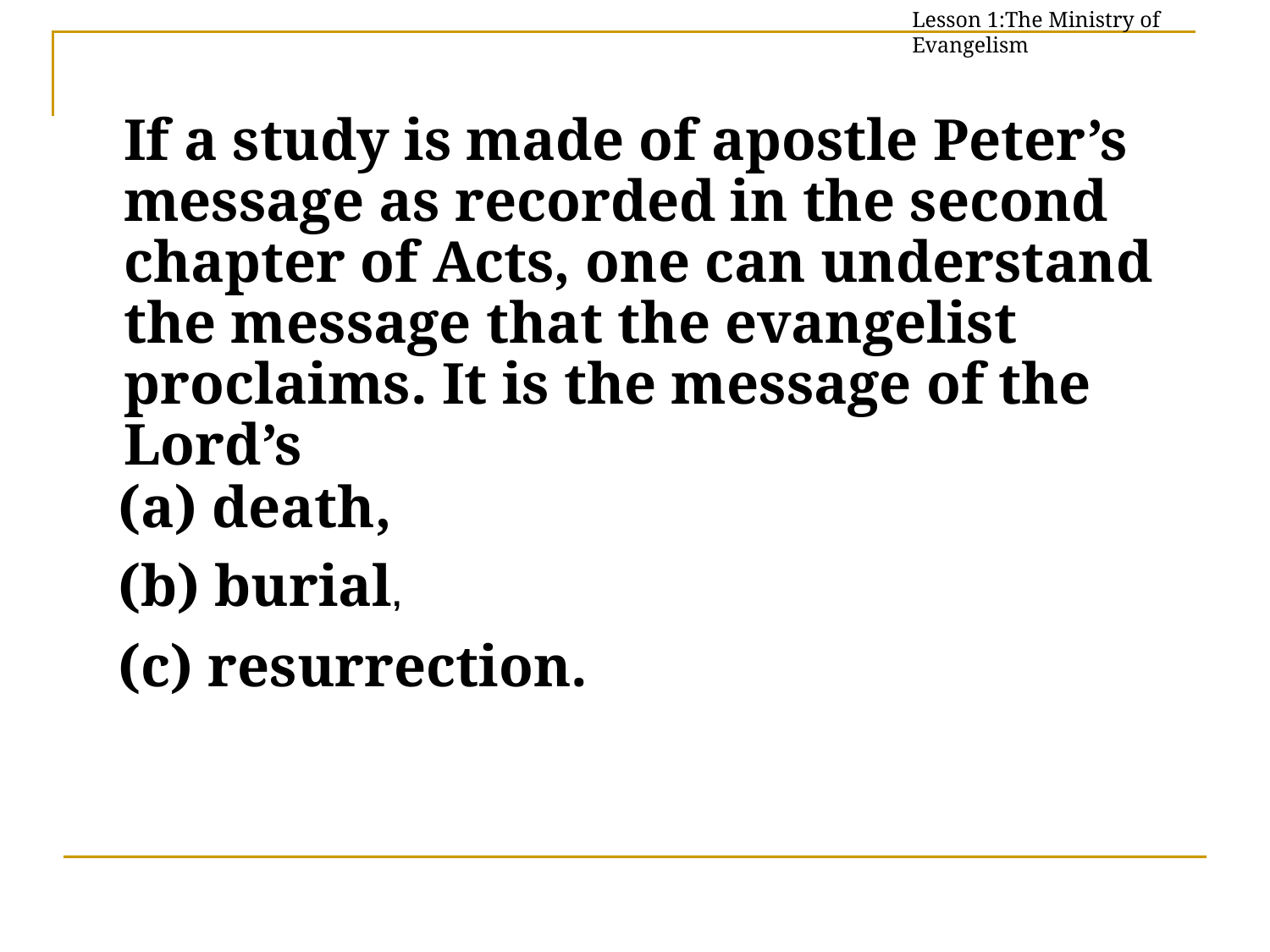

Lesson 1:The Ministry of Evangelism
	If a study is made of apostle Peter’s message as recorded in the second chapter of Acts, one can understand the message that the evangelist proclaims. It is the message of the Lord’s

(a) death,
(b) burial,

(c) resurrection.